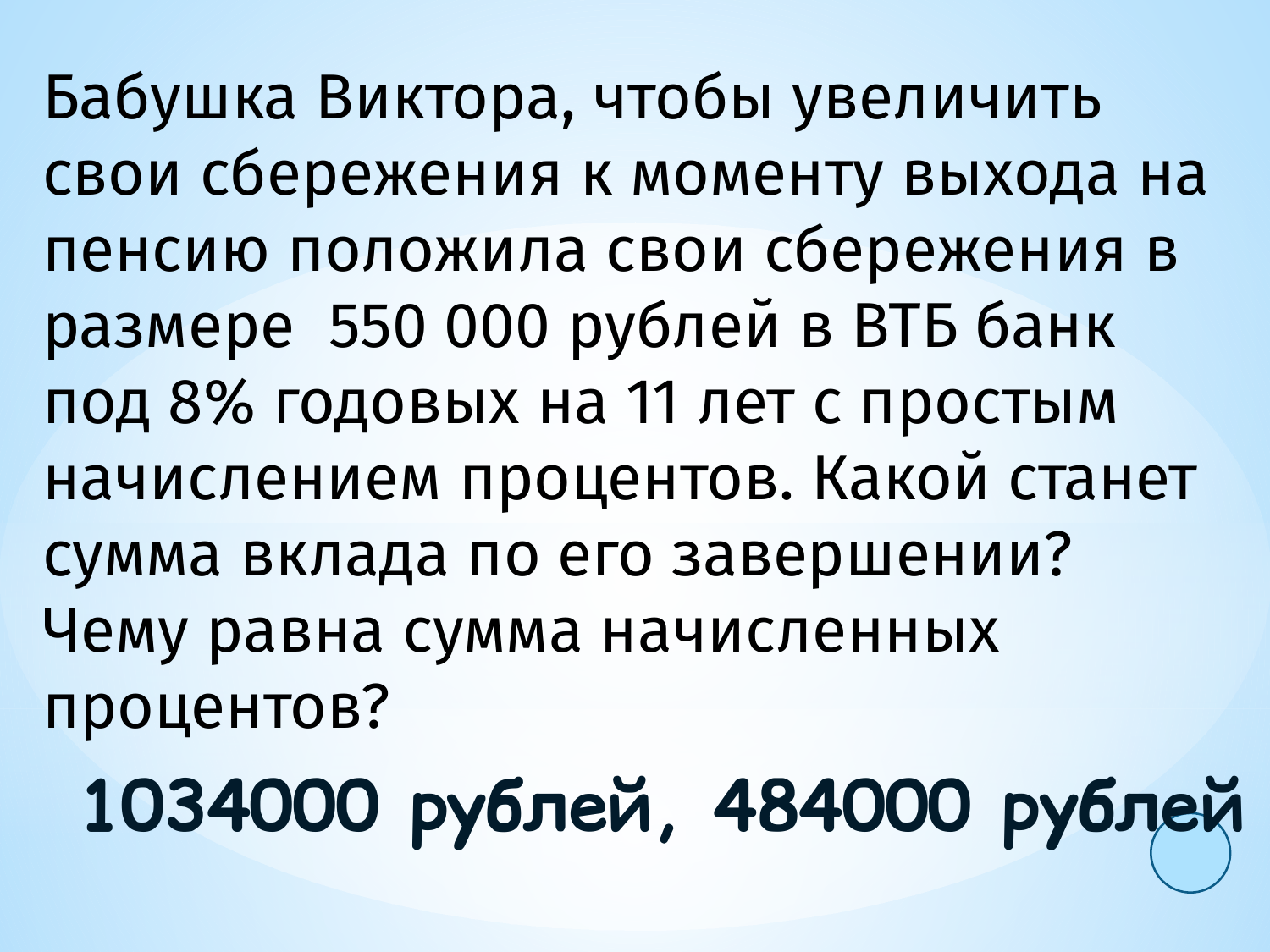

Бабушка Виктора, чтобы увеличить свои сбережения к моменту выхода на пенсию положила свои сбережения в размере  550 000 рублей в ВТБ банк под 8% годовых на 11 лет с простым начислением процентов. Какой станет сумма вклада по его завершении? Чему равна сумма начисленных процентов?
1034000 рублей, 484000 рублей